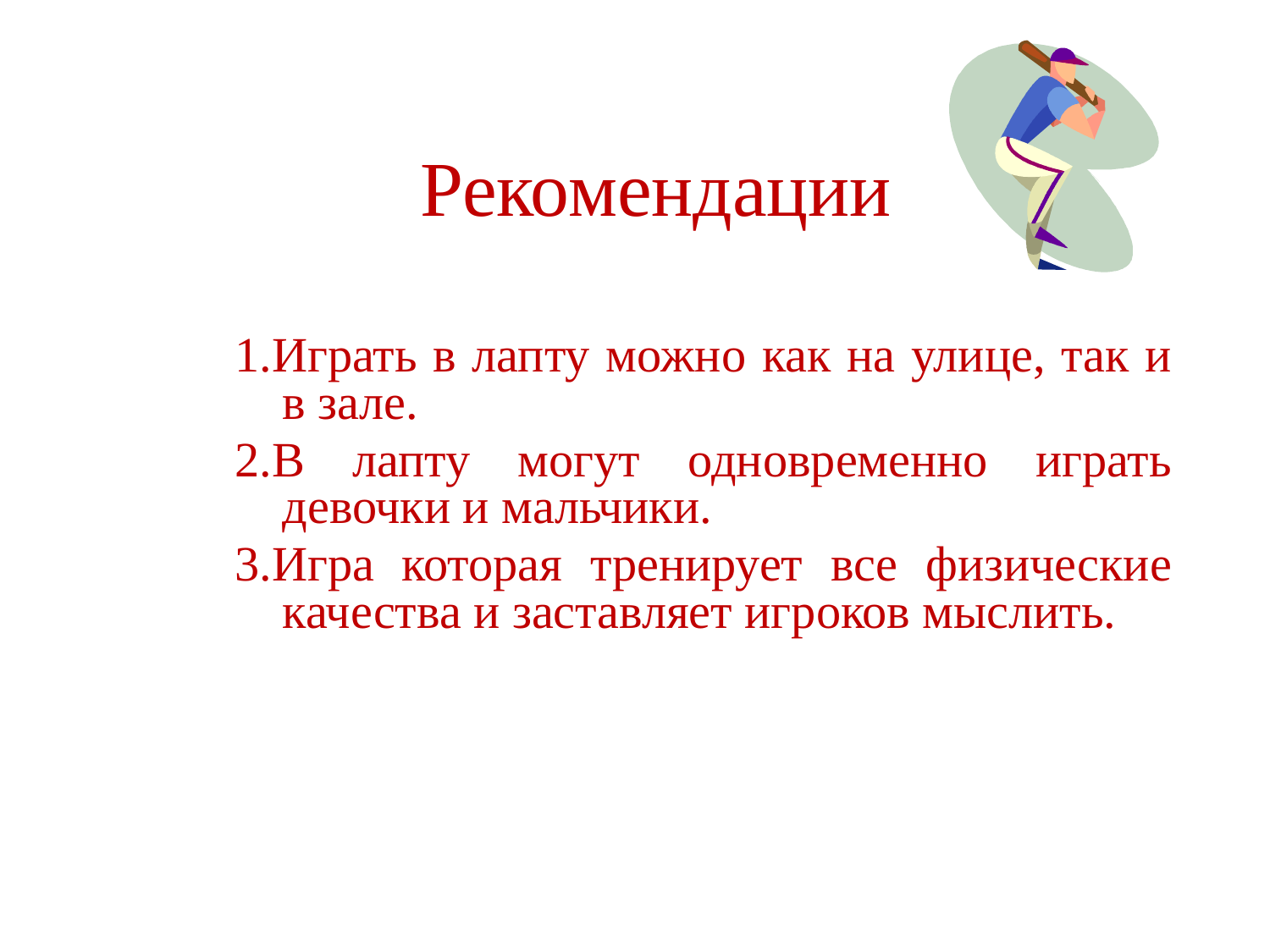

# Рекомендации
1.Играть в лапту можно как на улице, так и в зале.
2.В лапту могут одновременно играть девочки и мальчики.
3.Игра которая тренирует все физические качества и заставляет игроков мыслить.